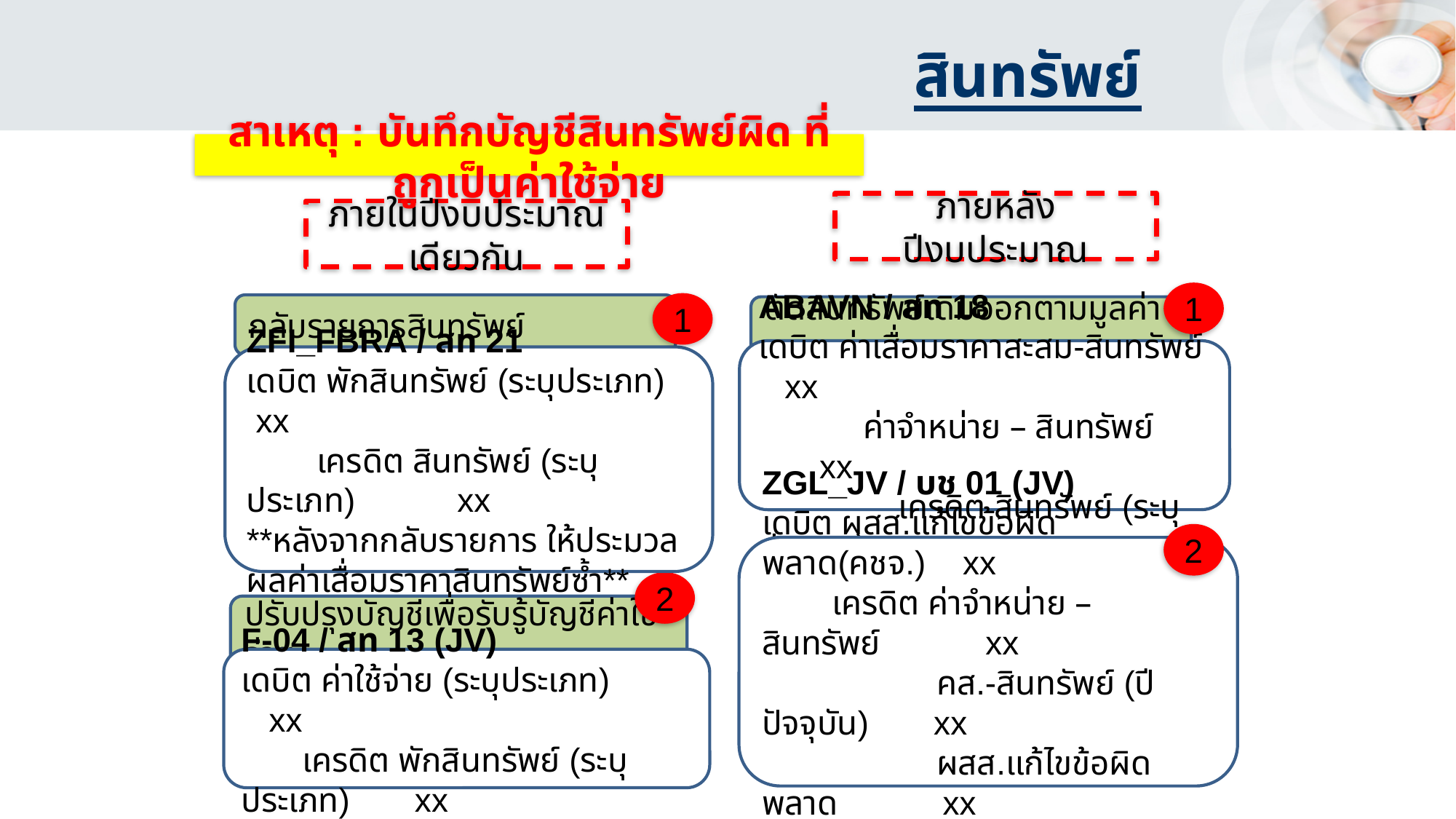

สินทรัพย์
สาเหตุ : บันทึกบัญชีสินทรัพย์ผิด ที่ถูกเป็นค่าใช้จ่าย
ภายหลังปีงบประมาณ
ภายในปีงบประมาณเดียวกัน
1
1
กลับรายการสินทรัพย์
ตัดสินทรัพย์เดิมออกตามมูลค่าทุน
ABAVN / สท 18
เดบิต ค่าเสื่อมราคาสะสม-สินทรัพย์    xx
            ค่าจำหน่าย – สินทรัพย์              xx
                เครดิต สินทรัพย์ (ระบุประเภท)           xx
ZFI_FBRA / สท 21
เดบิต พักสินทรัพย์ (ระบุประเภท)    xx
        เครดิต สินทรัพย์ (ระบุประเภท)           xx
**หลังจากกลับรายการ ให้ประมวลผลค่าเสื่อมราคาสินทรัพย์ซ้ำ**
2
ZGL_JV / บช 01 (JV)
เดบิต ผสส.แก้ไขข้อผิดพลาด(คชจ.)    xx
        เครดิต ค่าจำหน่าย – สินทรัพย์            xx
                    คส.-สินทรัพย์ (ปีปัจจุบัน)       xx
                    ผสส.แก้ไขข้อผิดพลาด            xx
                    (คส.-ปีก่อน)
2
ปรับปรุงบัญชีเพื่อรับรู้บัญชีค่าใช้จ่าย
F-04 / สท 13 (JV)
เดบิต ค่าใช้จ่าย (ระบุประเภท)            xx
       เครดิต พักสินทรัพย์ (ระบุประเภท)       xx